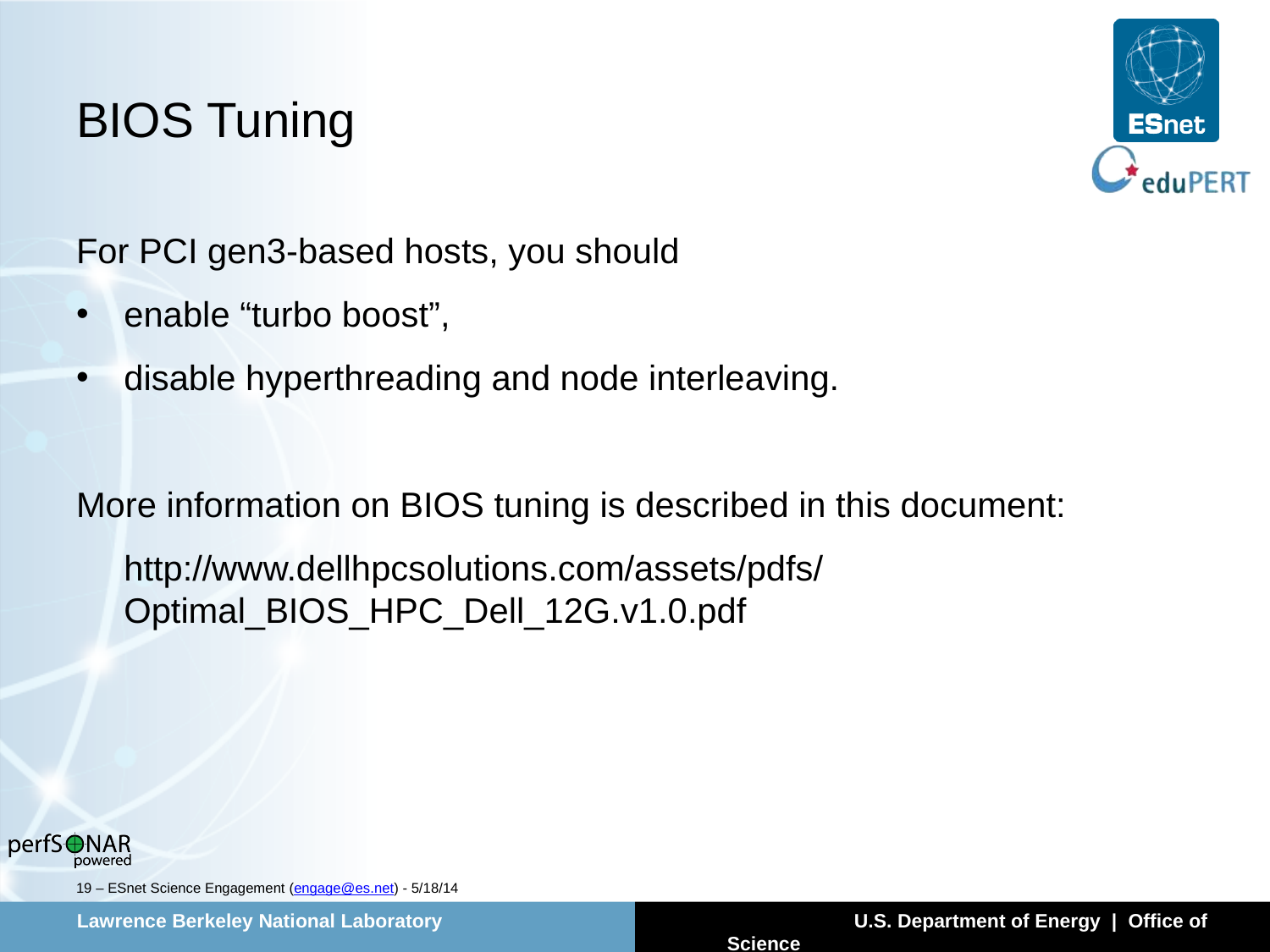

# BIOS Tuning
For PCI gen3-based hosts, you should
enable “turbo boost”,
disable hyperthreading and node interleaving.

More information on BIOS tuning is described in this document:
	http://www.dellhpcsolutions.com/assets/pdfs/Optimal_BIOS_HPC_Dell_12G.v1.0.pdf
19 – ESnet Science Engagement (engage@es.net) - 5/18/14